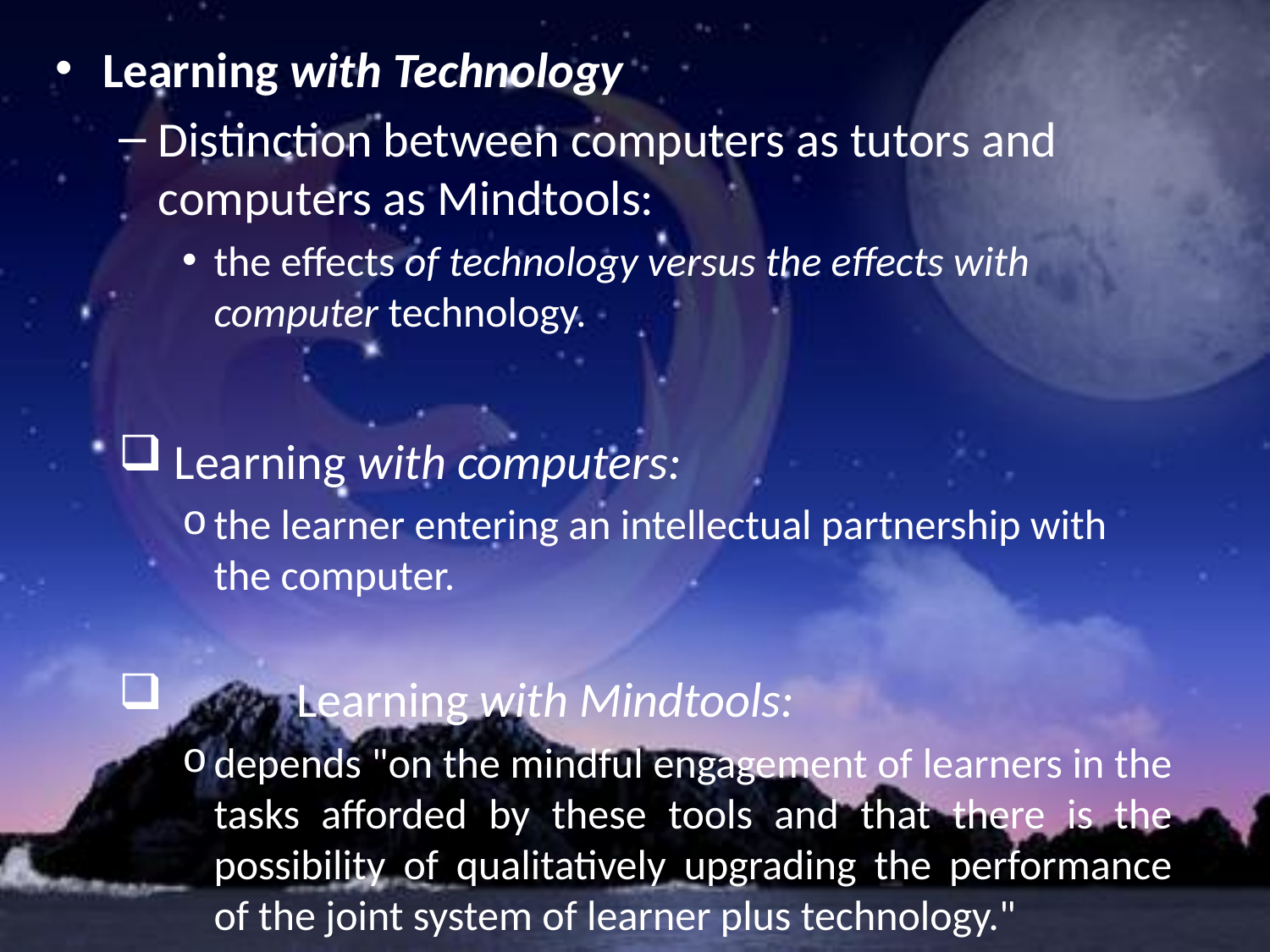

Learning with Technology
Distinction between computers as tutors and computers as Mindtools:
the effects of technology versus the effects with computer technology.

 Learning with computers:
the learner entering an intellectual partnership with the computer.

 	 Learning with Mindtools:
depends "on the mindful engagement of learners in the tasks afforded by these tools and that there is the possibility of qualitatively upgrading the performance of the joint system of learner plus technology."